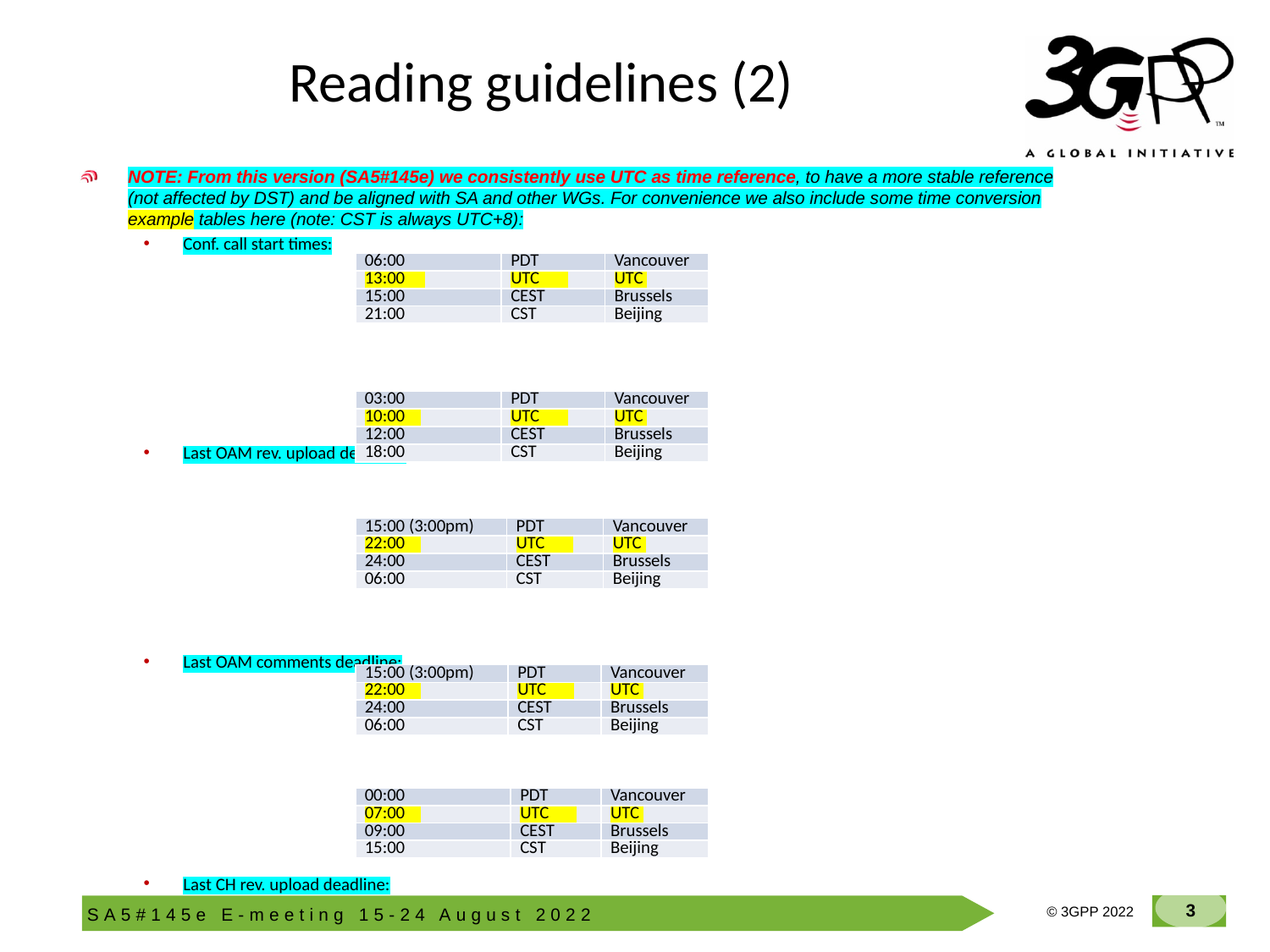

# Reading guidelines (2)

NOTE: From this version (SA5#145e) we consistently use UTC as time reference, to have a more stable reference (not affected by DST) and be aligned with SA and other WGs. For convenience we also include some time conversion example tables here (note: CST is always UTC+8):
Conf. call start times:

Last OAM rev. upload deadline:

Last OAM comments deadline:

Last CH rev. upload deadline:

Last CH comments deadline:

| 06:00 | PDT | Vancouver |
| --- | --- | --- |
| 13:00 | UTC | UTC |
| 15:00 | CEST | Brussels |
| 21:00 | CST | Beijing |
| 03:00 | PDT | Vancouver |
| --- | --- | --- |
| 10:00 | UTC | UTC |
| 12:00 | CEST | Brussels |
| 18:00 | CST | Beijing |
| 15:00 (3:00pm) | PDT | Vancouver |
| --- | --- | --- |
| 22:00 | UTC | UTC |
| 24:00 | CEST | Brussels |
| 06:00 | CST | Beijing |
| 15:00 (3:00pm) | PDT | Vancouver |
| --- | --- | --- |
| 22:00 | UTC | UTC |
| 24:00 | CEST | Brussels |
| 06:00 | CST | Beijing |
| 00:00 | PDT | Vancouver |
| --- | --- | --- |
| 07:00 | UTC | UTC |
| 09:00 | CEST | Brussels |
| 15:00 | CST | Beijing |